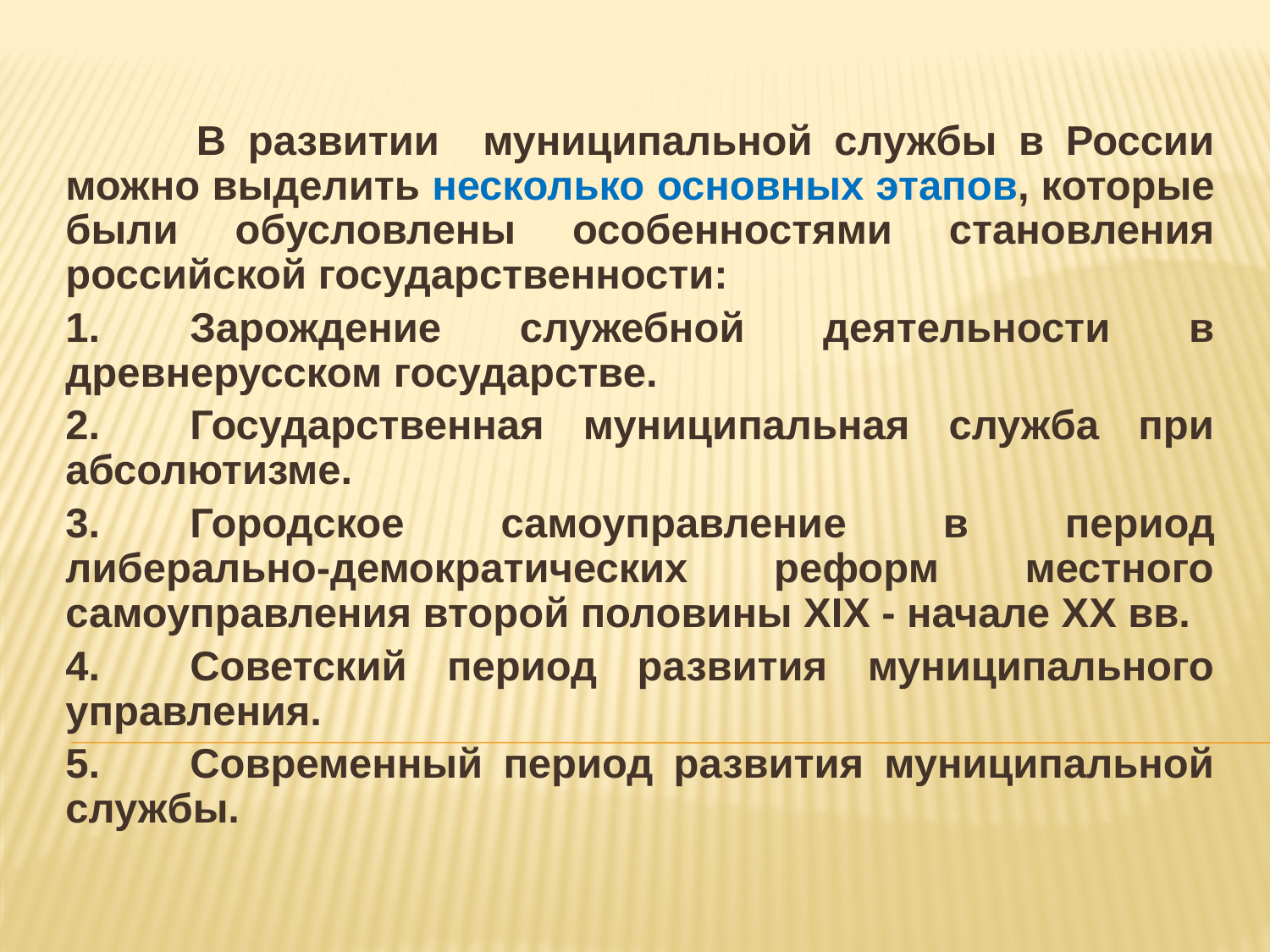

В развитии  муниципальной службы в России можно выделить несколько основных этапов, которые были обусловлены особенностями становления российской государственности:
1.	Зарождение служебной деятельности в древнерусском государстве.
2.	Государственная муниципальная служба при абсолютизме.
3.	Городское самоуправление в период либерально-демократических реформ местного самоуправления второй половины XIX - начале XX вв.
4.	Советский период развития муниципального управления.
5.	Современный период развития муниципальной службы.